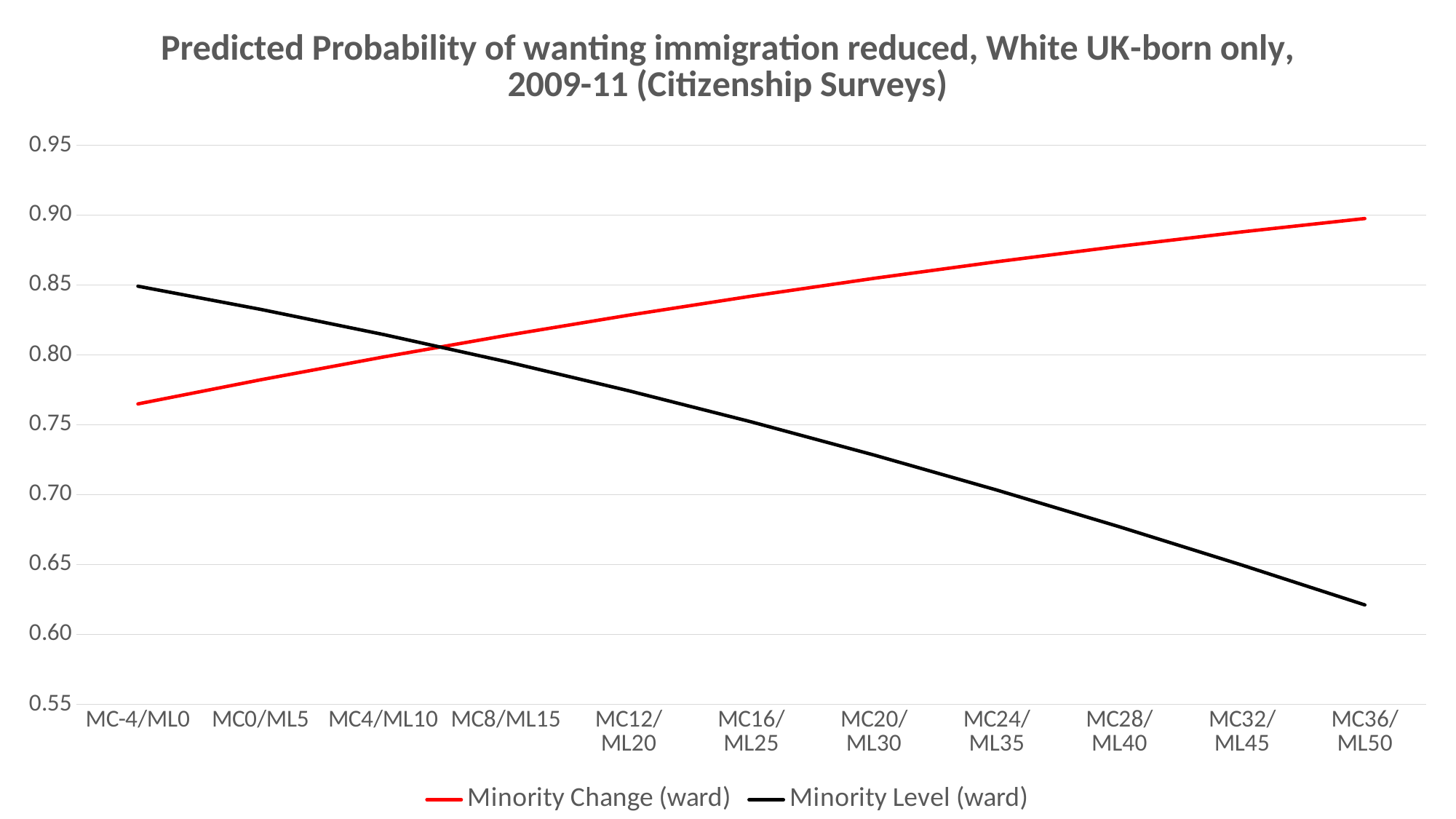

### Chart: Predicted Probability of wanting immigration reduced, White UK-born only, 2009-11 (Citizenship Surveys)

| Category | Minority Change (ward) | Minority Level (ward) |
|---|---|---|
| MC-4/ML0 | 0.7648913000000002 | 0.8491154 |
| MC0/ML5 | 0.7821313 | 0.832542 |
| MC4/ML10 | 0.7984584 | 0.8145636999999999 |
| MC8/ML15 | 0.8138717000000001 | 0.7951502 |
| MC12/ML20 | 0.8283784 | 0.7742898 |
| MC16/ML25 | 0.8419925 | 0.7519916000000001 |
| MC20/ML30 | 0.8547341 | 0.7282892 |
| MC24/ML35 | 0.8666283000000001 | 0.7032421 |
| MC28/ML40 | 0.8777046 | 0.6769373000000001 |
| MC32/ML45 | 0.8879953000000002 | 0.6494899 |
| MC36/ML50 | 0.8975357 | 0.6210419000000001 |